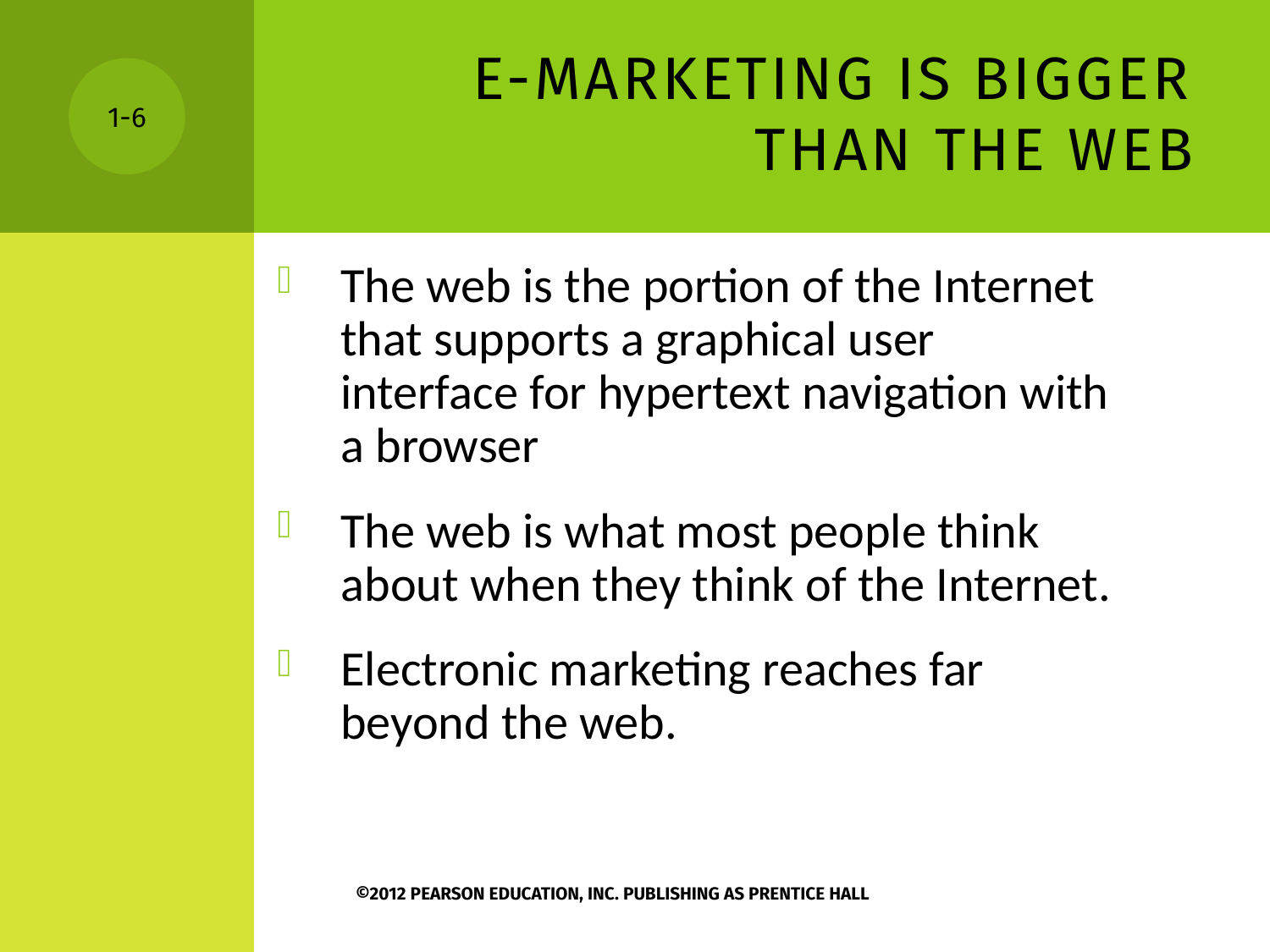

# E-Marketing Is Bigger than the Web
1-6
The web is the portion of the Internet that supports a graphical user interface for hypertext navigation with a browser
The web is what most people think about when they think of the Internet.
Electronic marketing reaches far beyond the web.
 ©2012 PEARSON EDUCATION, INC. PUBLISHING AS PRENTICE HALL